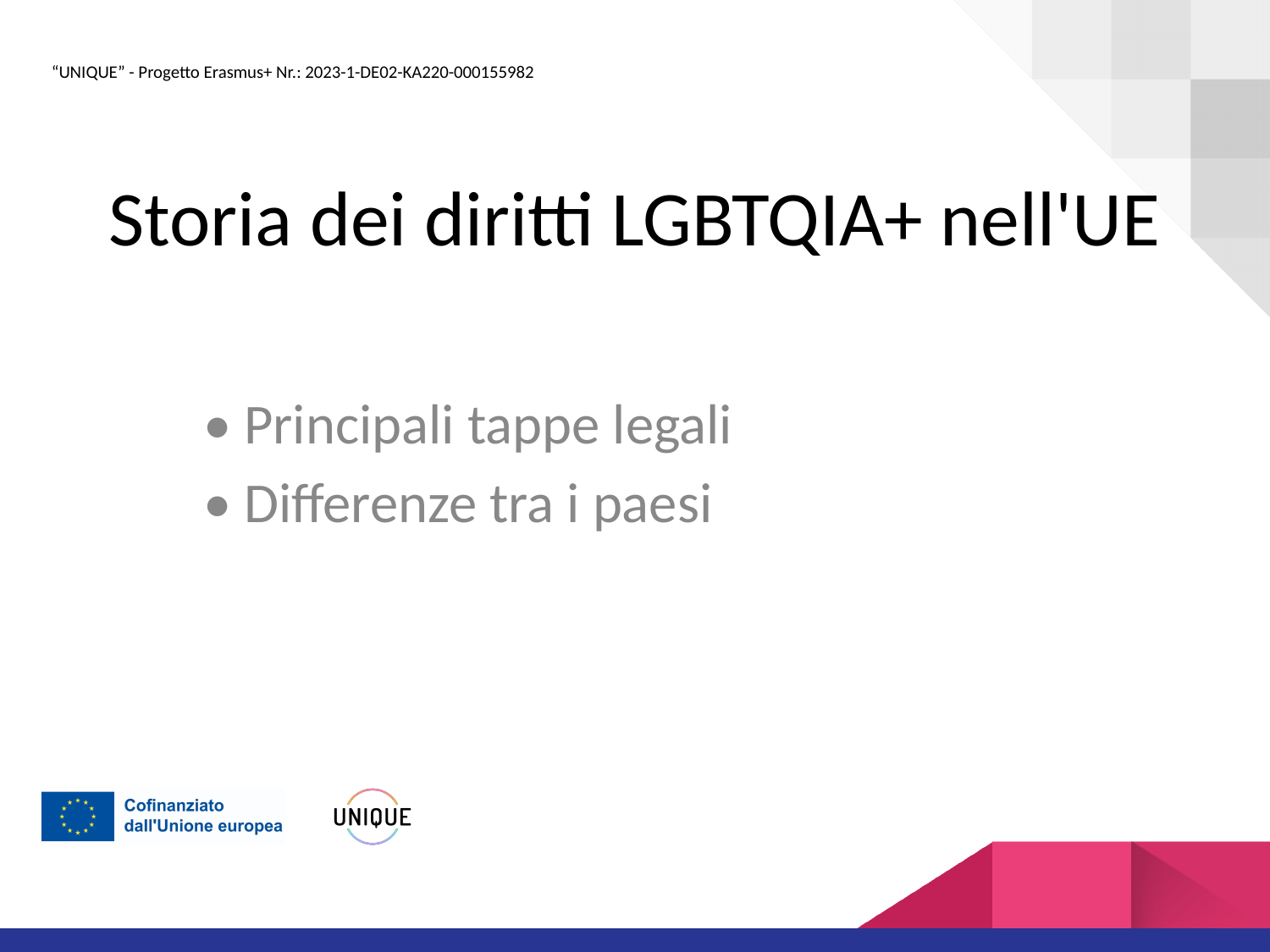

# Storia dei diritti LGBTQIA+ nell'UE
• Principali tappe legali
• Differenze tra i paesi